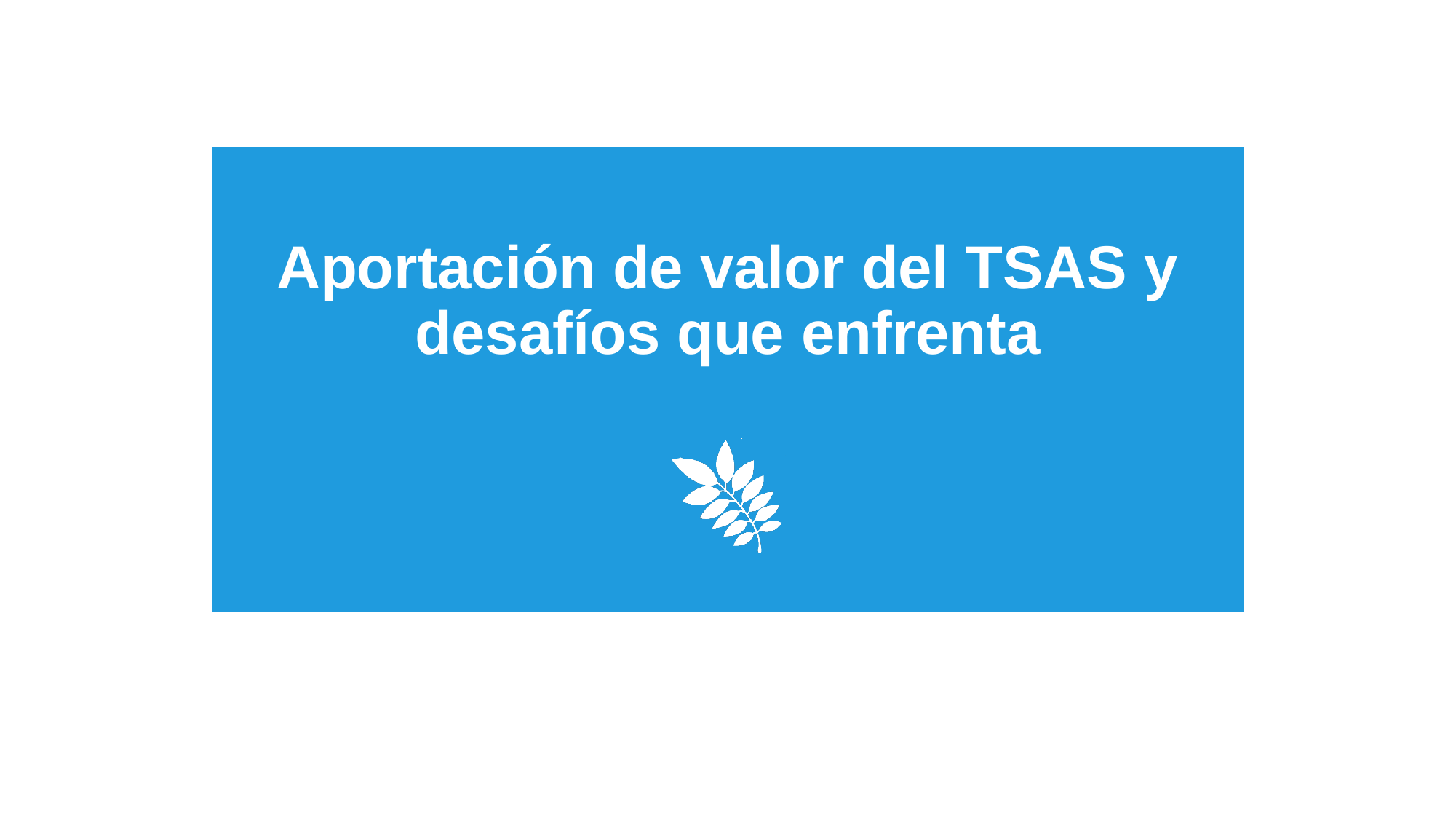

# Aportación de valor del TSAS y desafíos que enfrenta